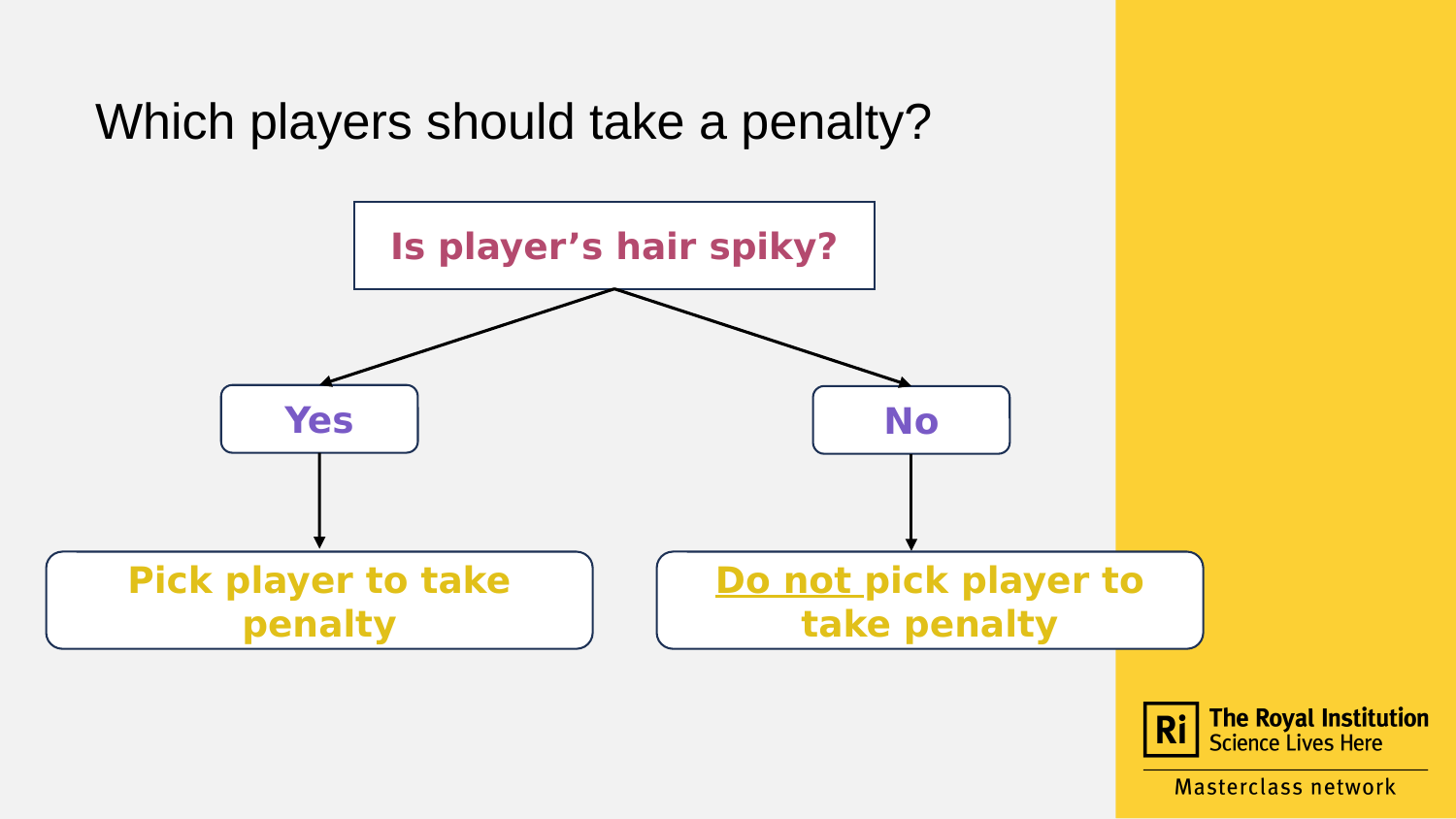

# Which players should take a penalty?
Is player’s hair spiky?
Yes
No
Pick player to take penalty
Do not pick player to take penalty